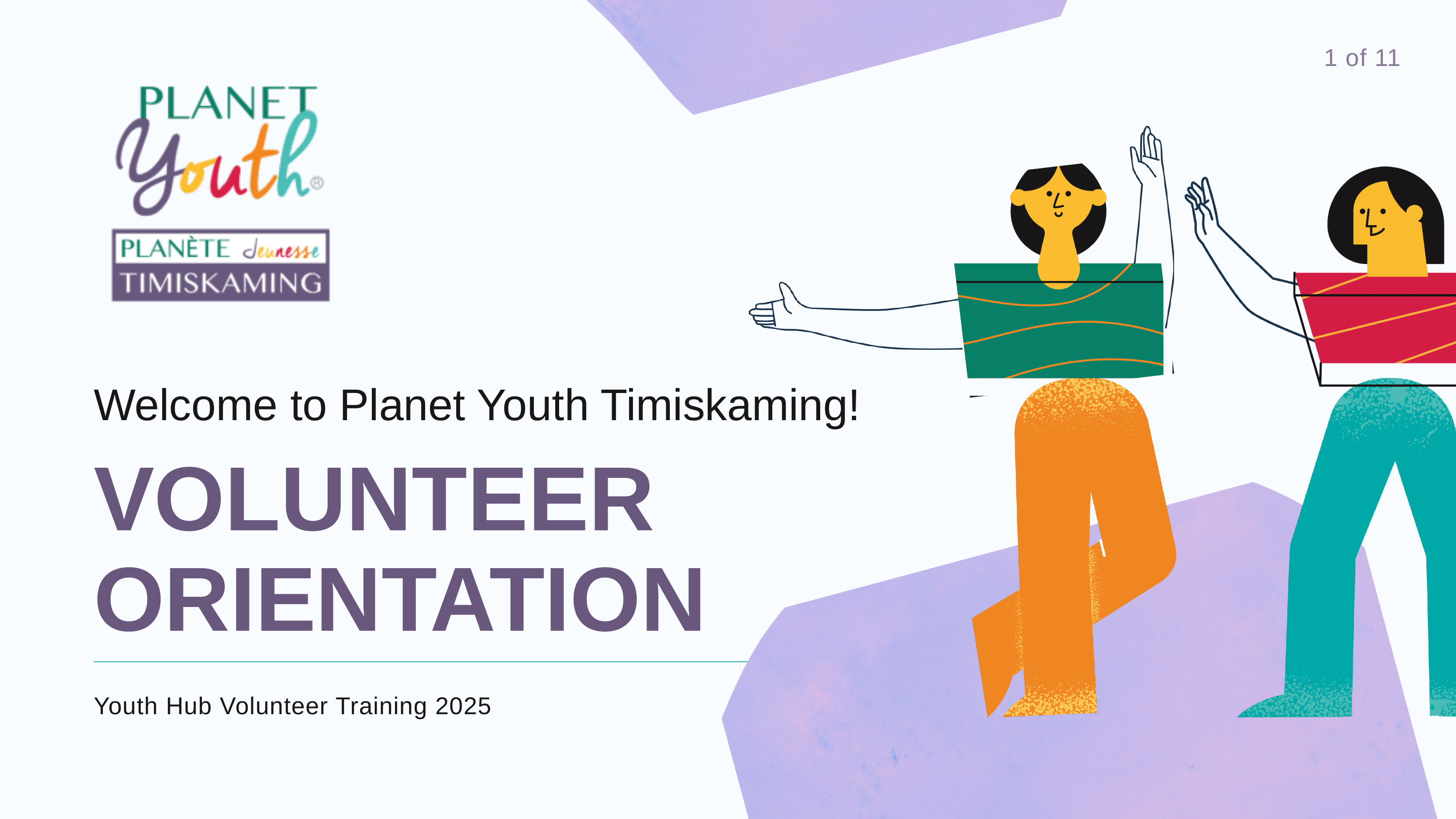

1 of 11

Welcome to Planet Youth Timiskaming!
VOLUNTEER ORIENTATION

Youth Hub Volunteer Training 2025